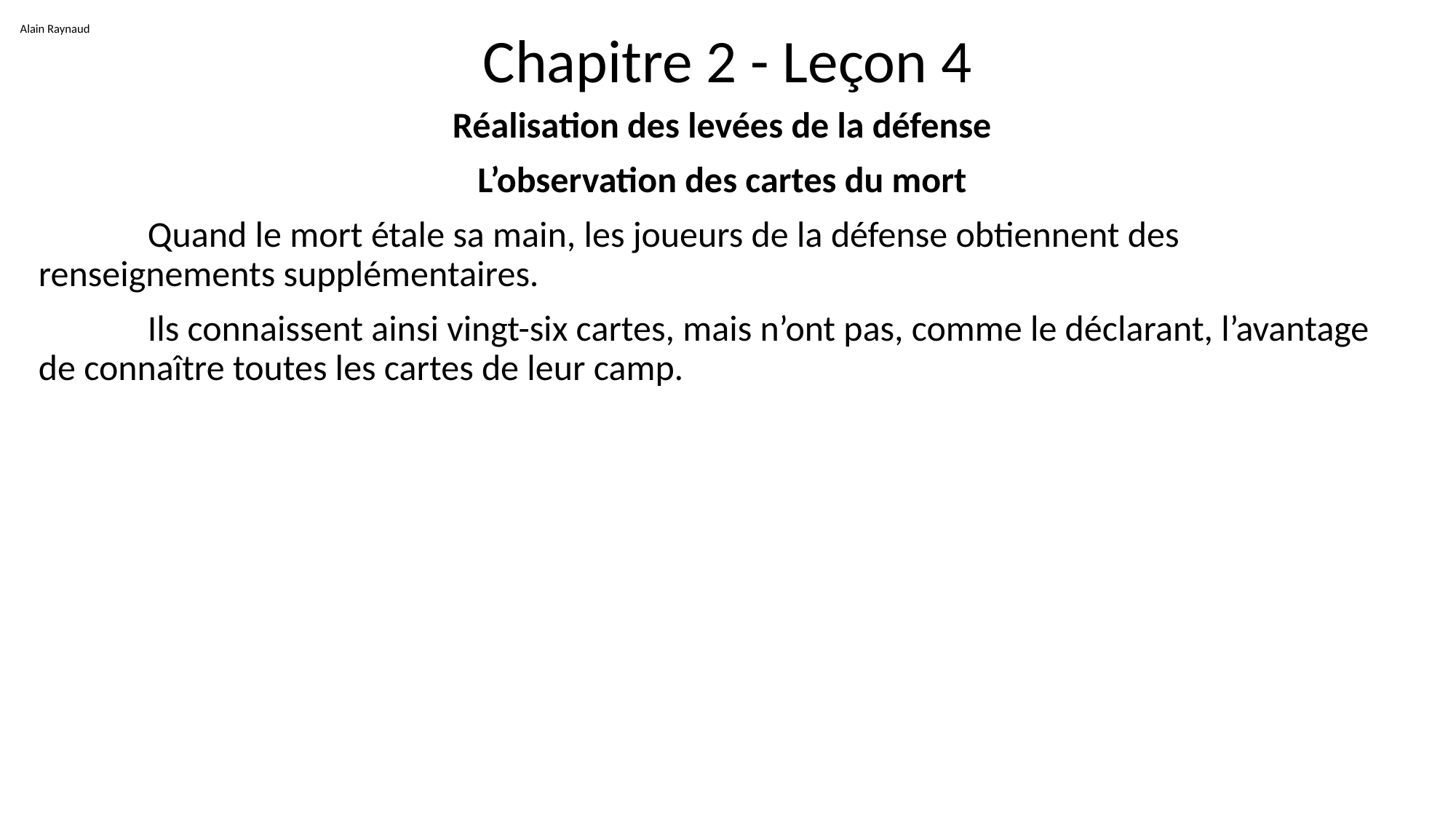

Alain Raynaud
# Chapitre 2 - Leçon 4
Réalisation des levées de la défense
L’observation des cartes du mort
	Quand le mort étale sa main, les joueurs de la défense obtiennent des renseignements supplémentaires.
	Ils connaissent ainsi vingt-six cartes, mais n’ont pas, comme le déclarant, l’avantage de connaître toutes les cartes de leur camp.